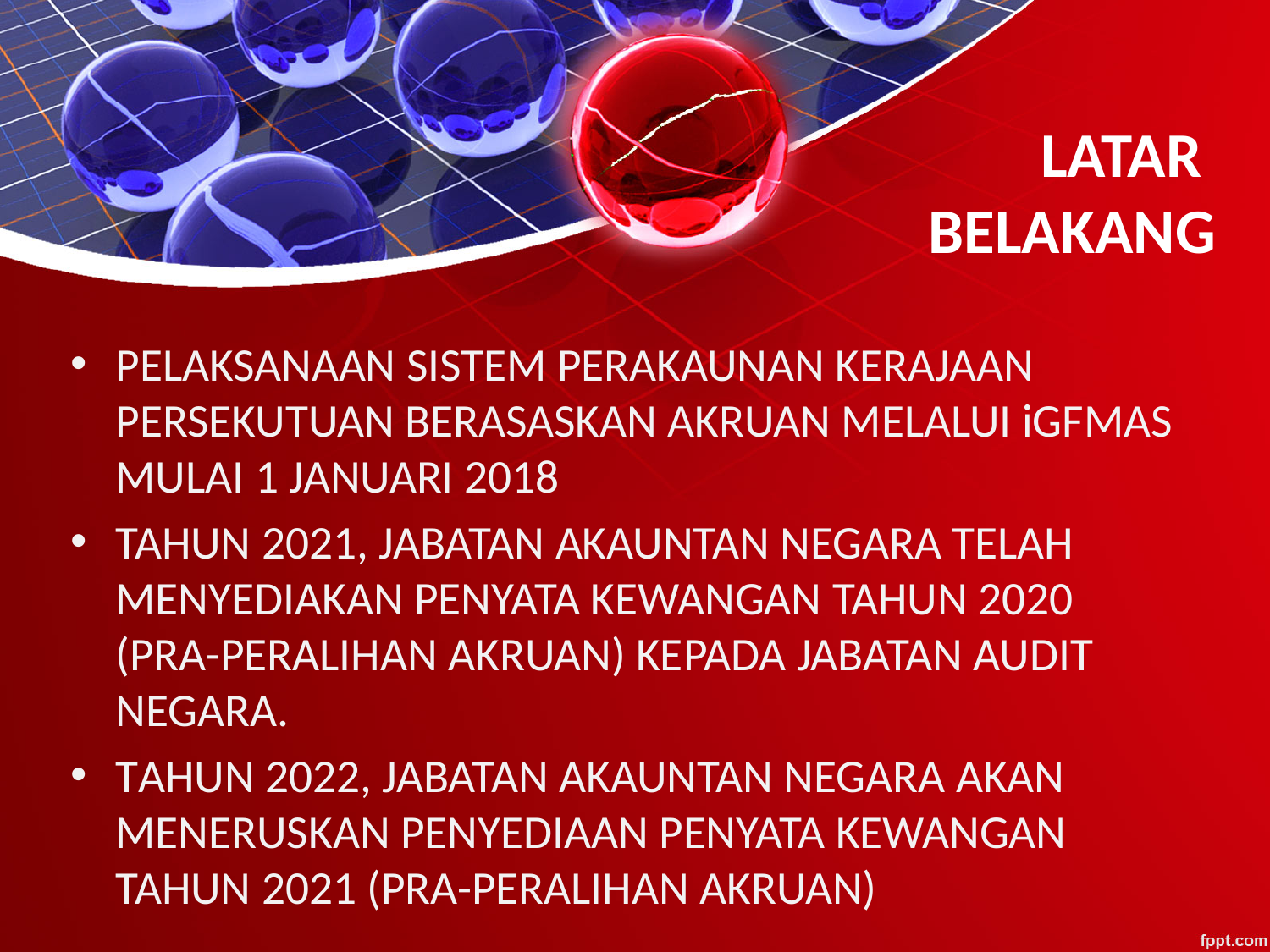

# LATAR BELAKANG
PELAKSANAAN SISTEM PERAKAUNAN KERAJAAN PERSEKUTUAN BERASASKAN AKRUAN MELALUI iGFMAS MULAI 1 JANUARI 2018
TAHUN 2021, JABATAN AKAUNTAN NEGARA TELAH MENYEDIAKAN PENYATA KEWANGAN TAHUN 2020 (PRA-PERALIHAN AKRUAN) KEPADA JABATAN AUDIT NEGARA.
TAHUN 2022, JABATAN AKAUNTAN NEGARA AKAN MENERUSKAN PENYEDIAAN PENYATA KEWANGAN TAHUN 2021 (PRA-PERALIHAN AKRUAN)